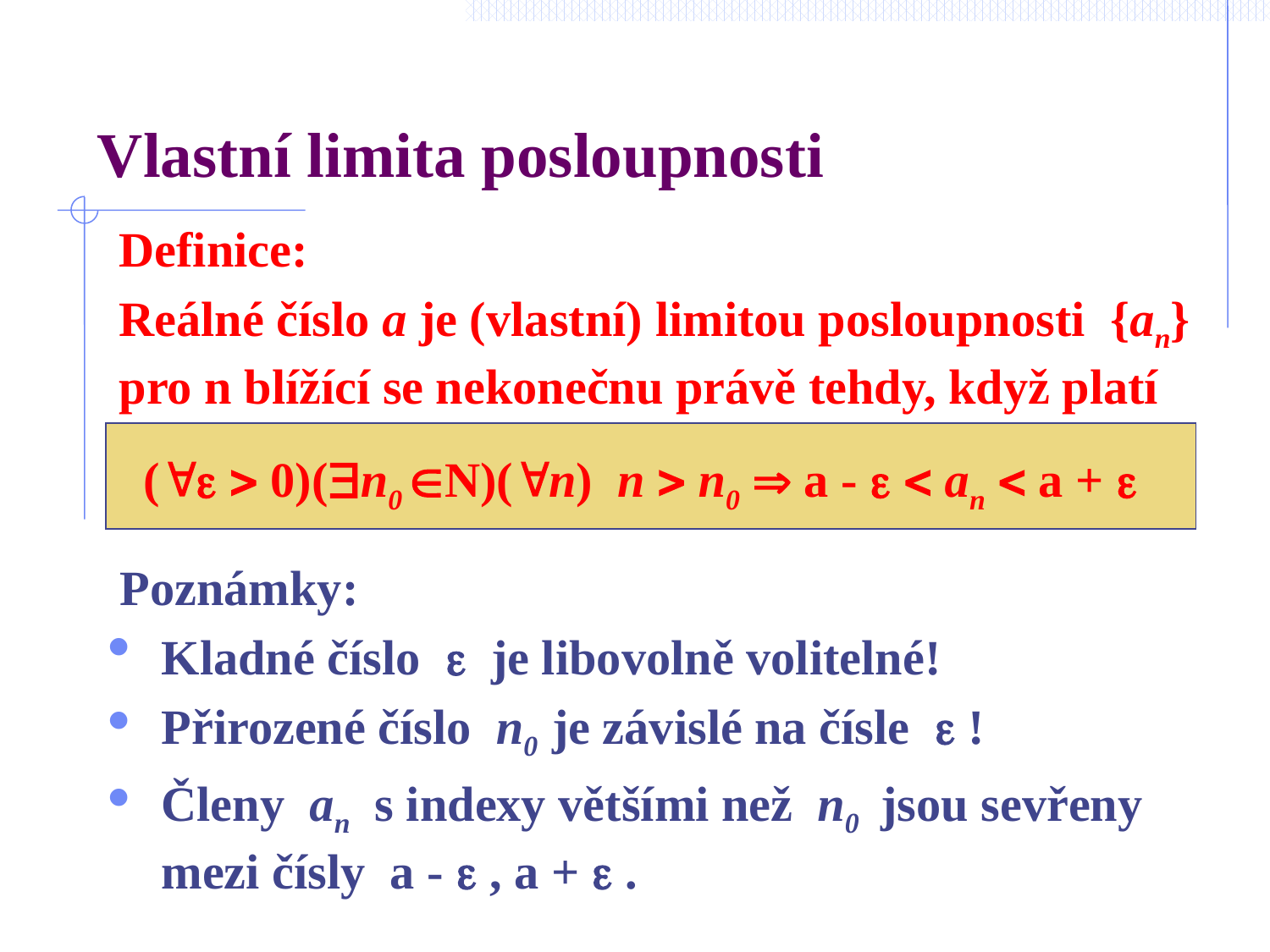

# Vlastní limita posloupnosti
 	Definice:
	Reálné číslo a je (vlastní) limitou posloupnosti  {an} pro n blížící se nekonečnu právě tehdy, když platí

	  (∀ε > 0)(∃n0 ∈N)(∀n)  n > n0 ⇒ a - ε < an < a + ε

 Poznámky:
Kladné číslo  ε  je libovolně volitelné!
Přirozené číslo  n0  je závislé na čísle  ε !
Členy  an  s indexy většími než  n0   jsou sevřeny mezi čísly  a - ε , a + ε .